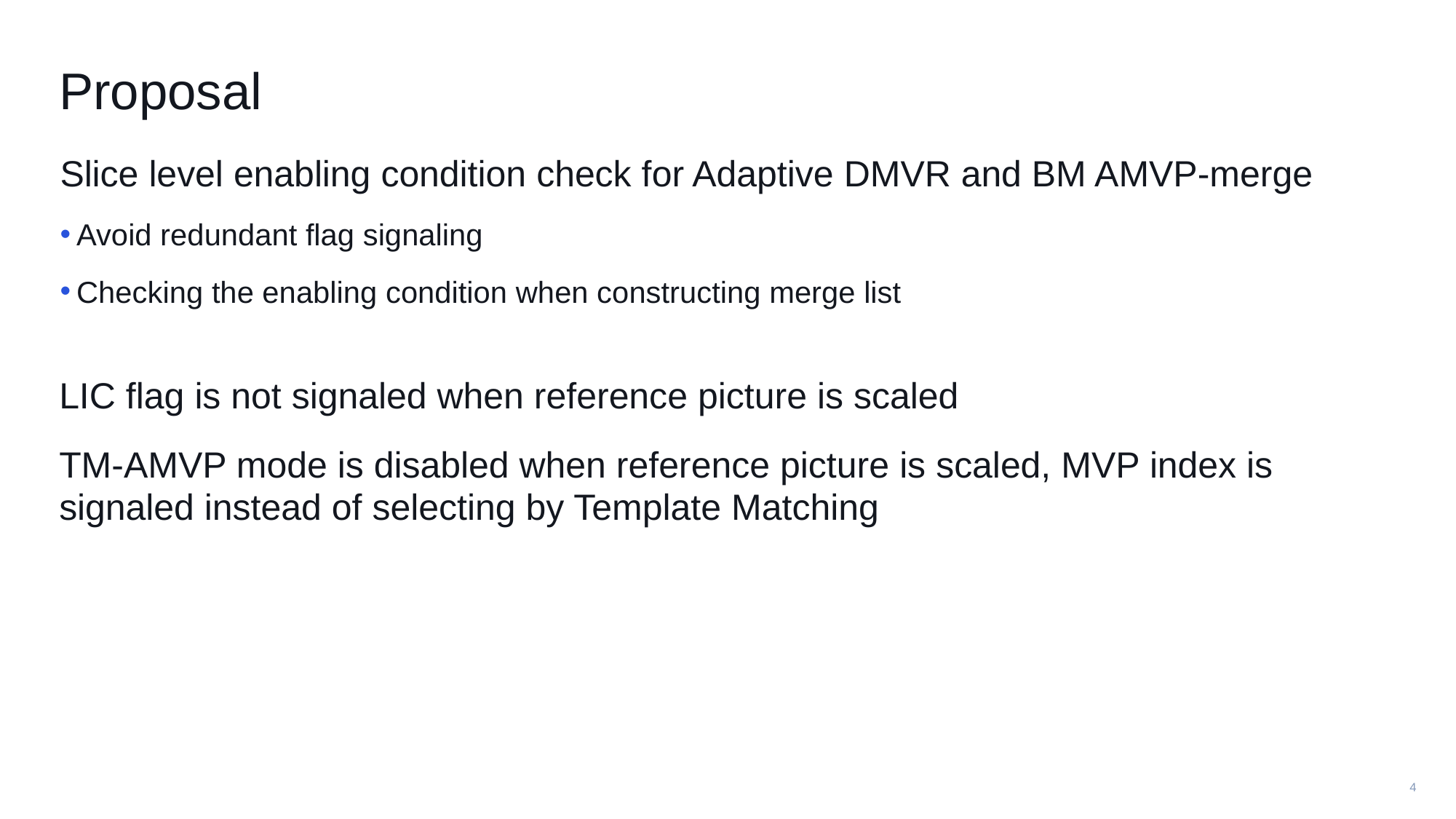

# Proposal
Slice level enabling condition check for Adaptive DMVR and BM AMVP-merge
Avoid redundant flag signaling
Checking the enabling condition when constructing merge list
LIC flag is not signaled when reference picture is scaled
TM-AMVP mode is disabled when reference picture is scaled, MVP index is signaled instead of selecting by Template Matching